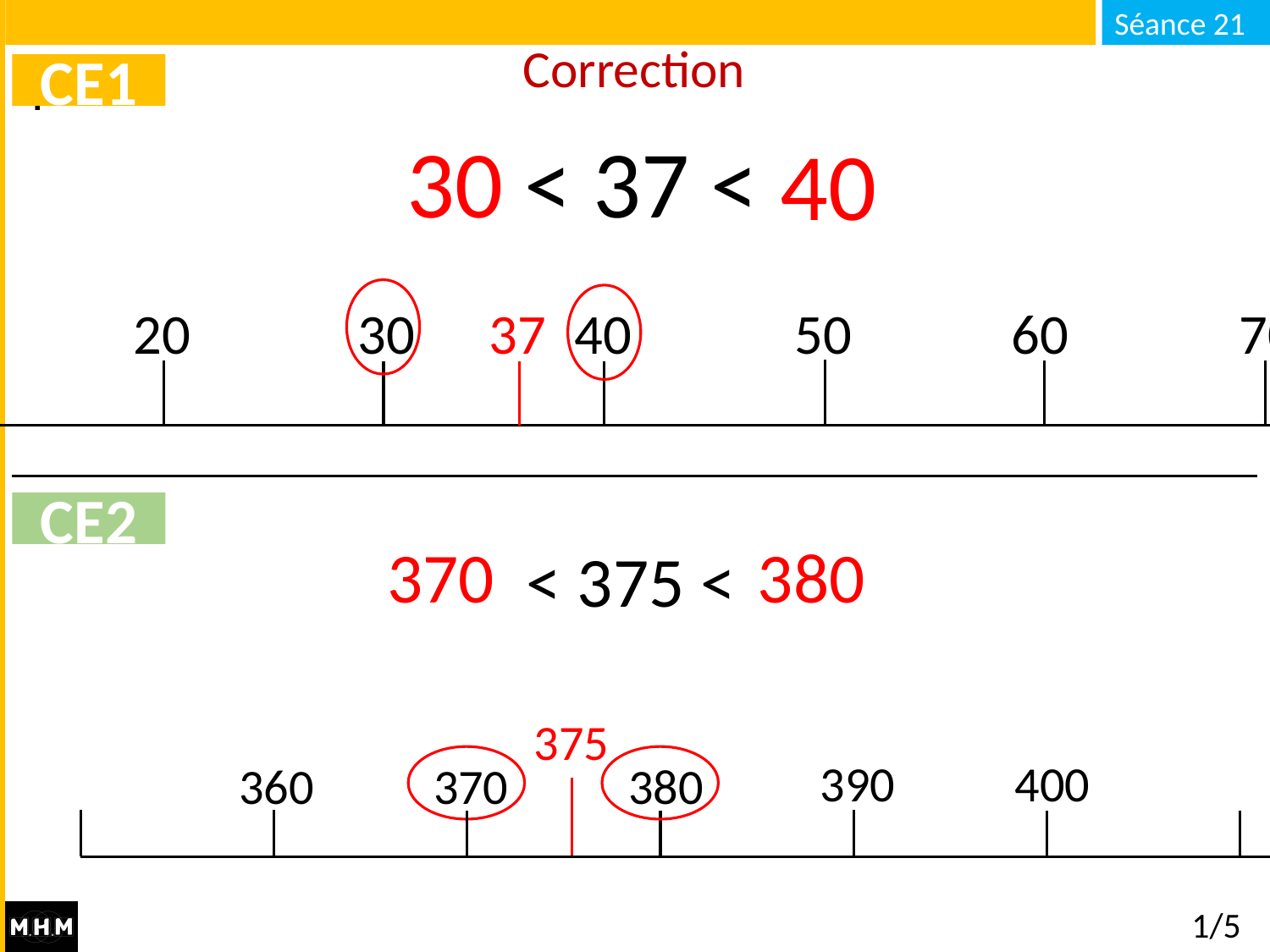

Correction
CE1
30
… < 37 < …
40

37

70
60
50
20
30
40
CE2
370
380
… < 375 < …
375
390
400
360
370
380

1/5